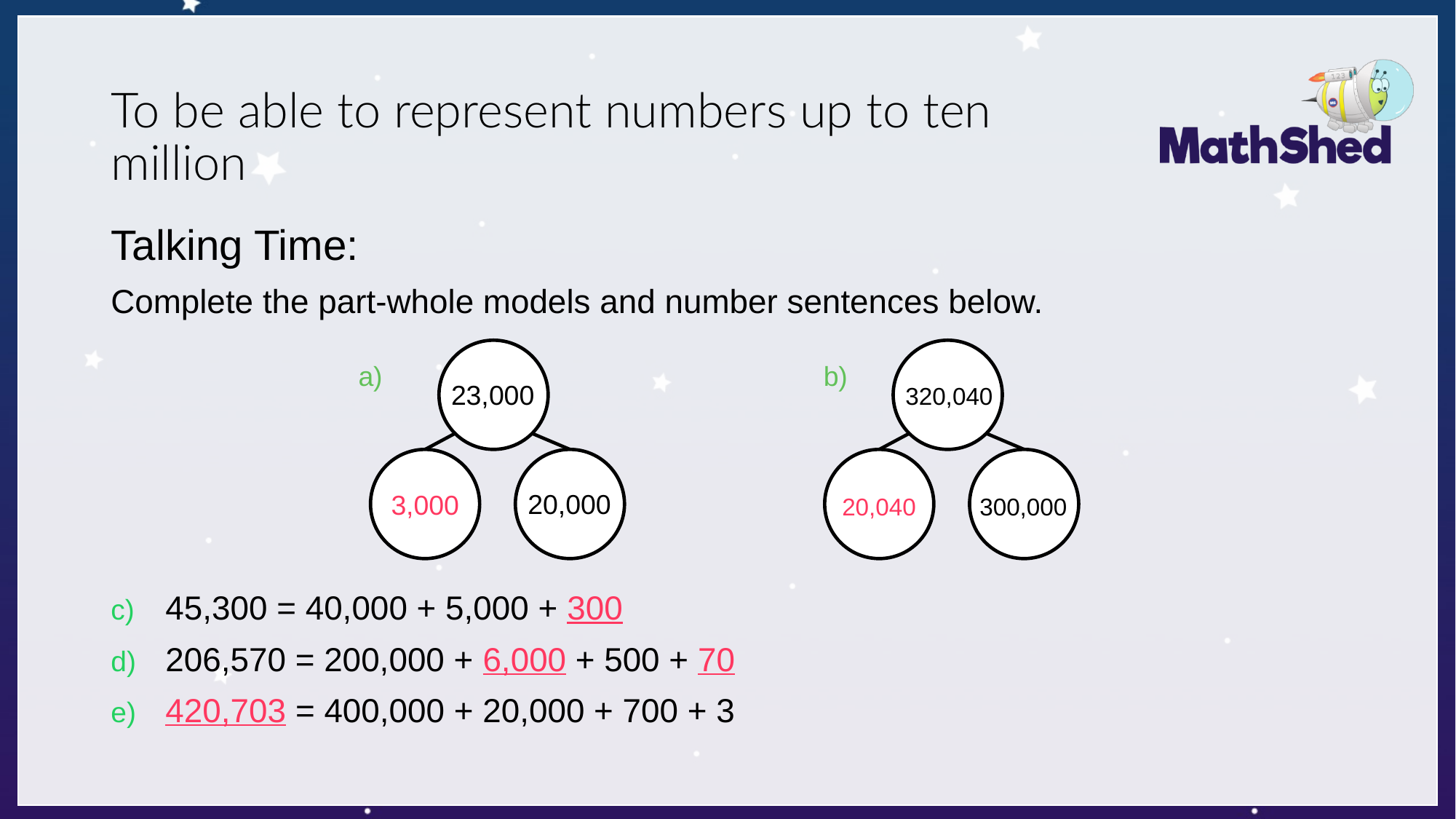

# To be able to represent numbers up to ten million
Talking Time:
Complete the part-whole models and number sentences below.

45,300 = 40,000 + 5,000 + 300
206,570 = 200,000 + 6,000 + 500 + 70
420,703 = 400,000 + 20,000 + 700 + 3

a)
b)
23,000
320,040

20,000
3,000
20,040
300,000